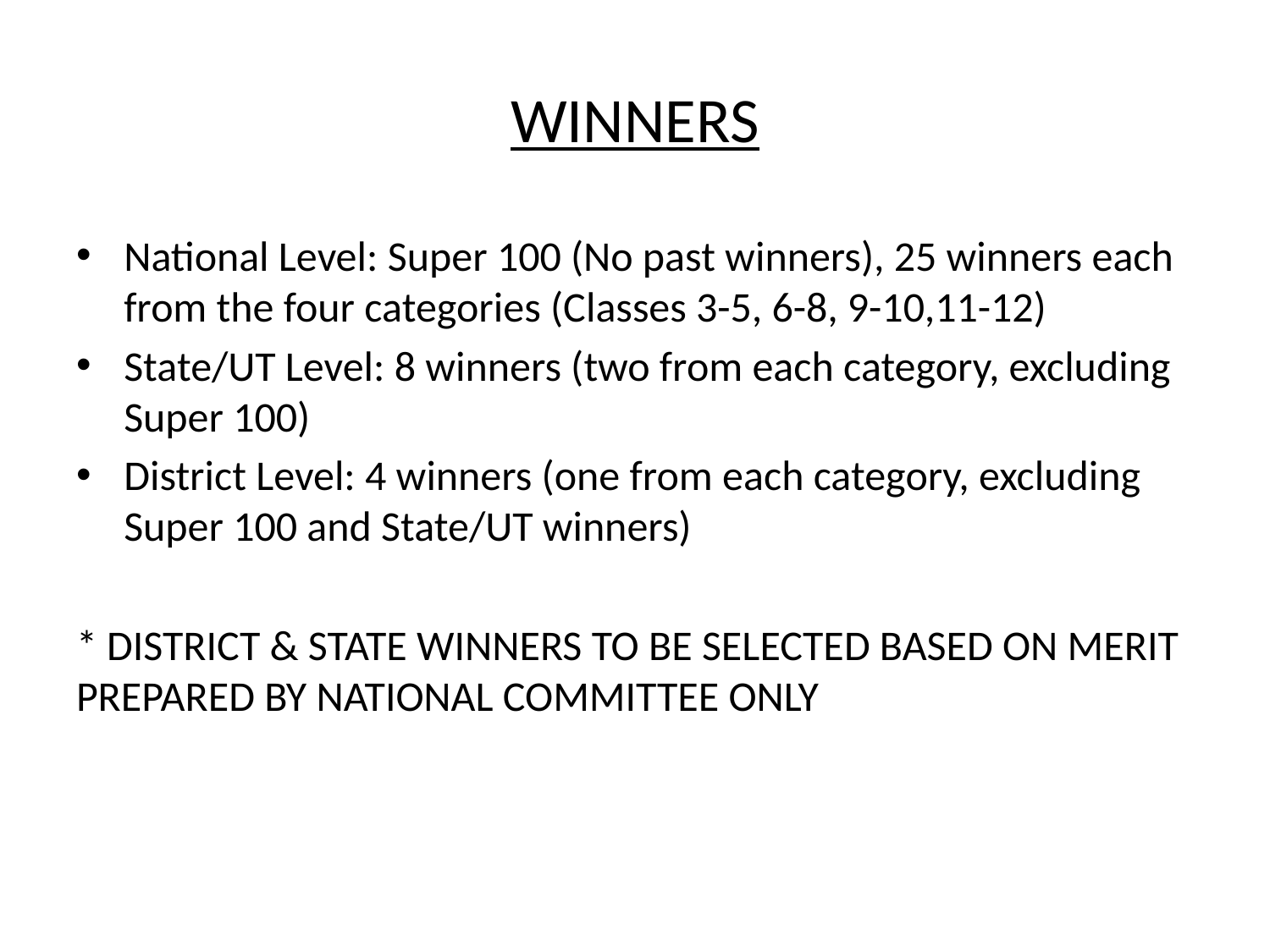

# WINNERS
National Level: Super 100 (No past winners), 25 winners each from the four categories (Classes 3-5, 6-8, 9-10,11-12)
State/UT Level: 8 winners (two from each category, excluding Super 100)
District Level: 4 winners (one from each category, excluding Super 100 and State/UT winners)

* DISTRICT & STATE WINNERS TO BE SELECTED BASED ON MERIT PREPARED BY NATIONAL COMMITTEE ONLY